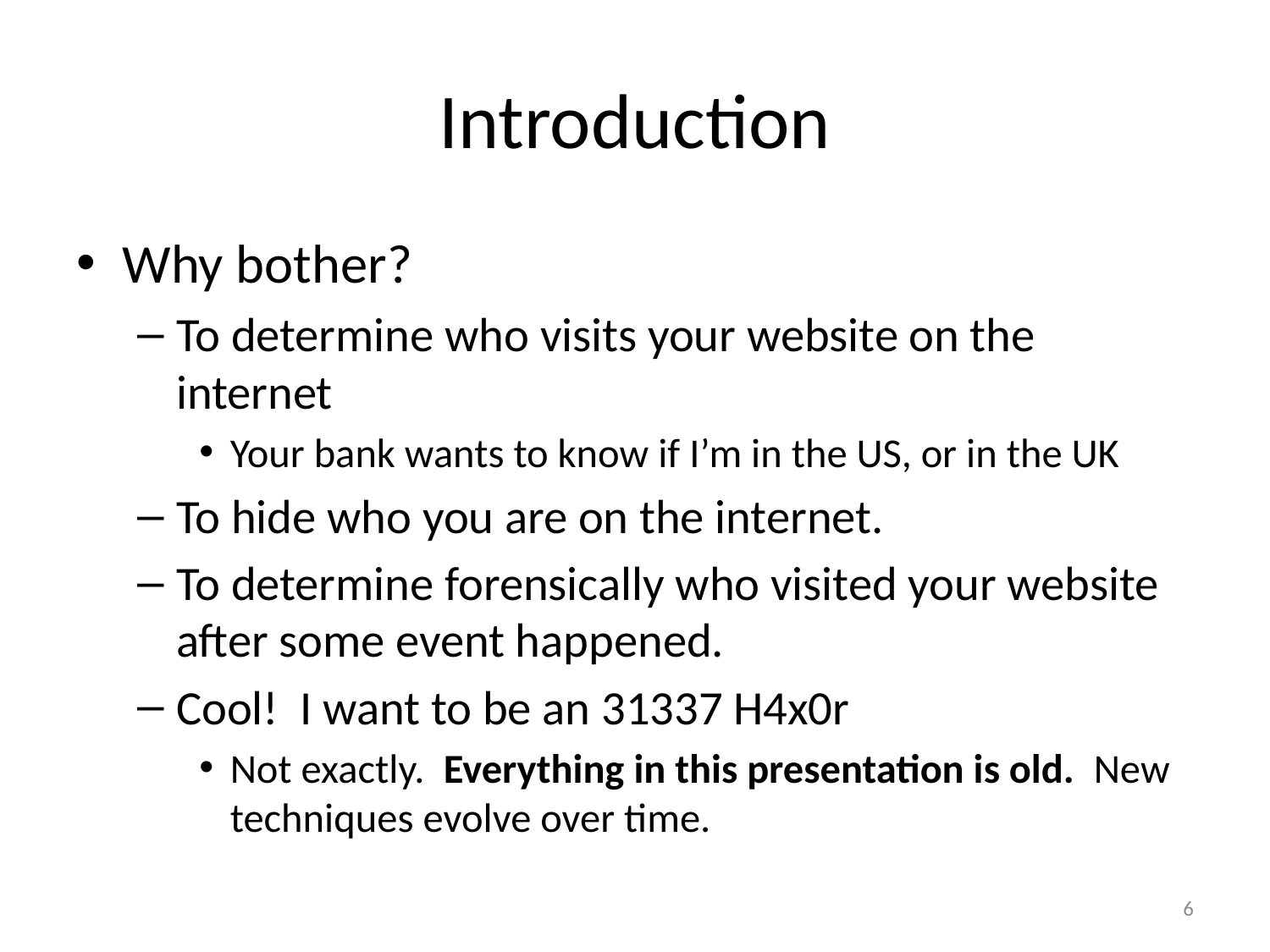

# Introduction
Why bother?
To determine who visits your website on the internet
Your bank wants to know if I’m in the US, or in the UK
To hide who you are on the internet.
To determine forensically who visited your website after some event happened.
Cool!  I want to be an 31337 H4x0r
Not exactly.  Everything in this presentation is old.  New techniques evolve over time.
6